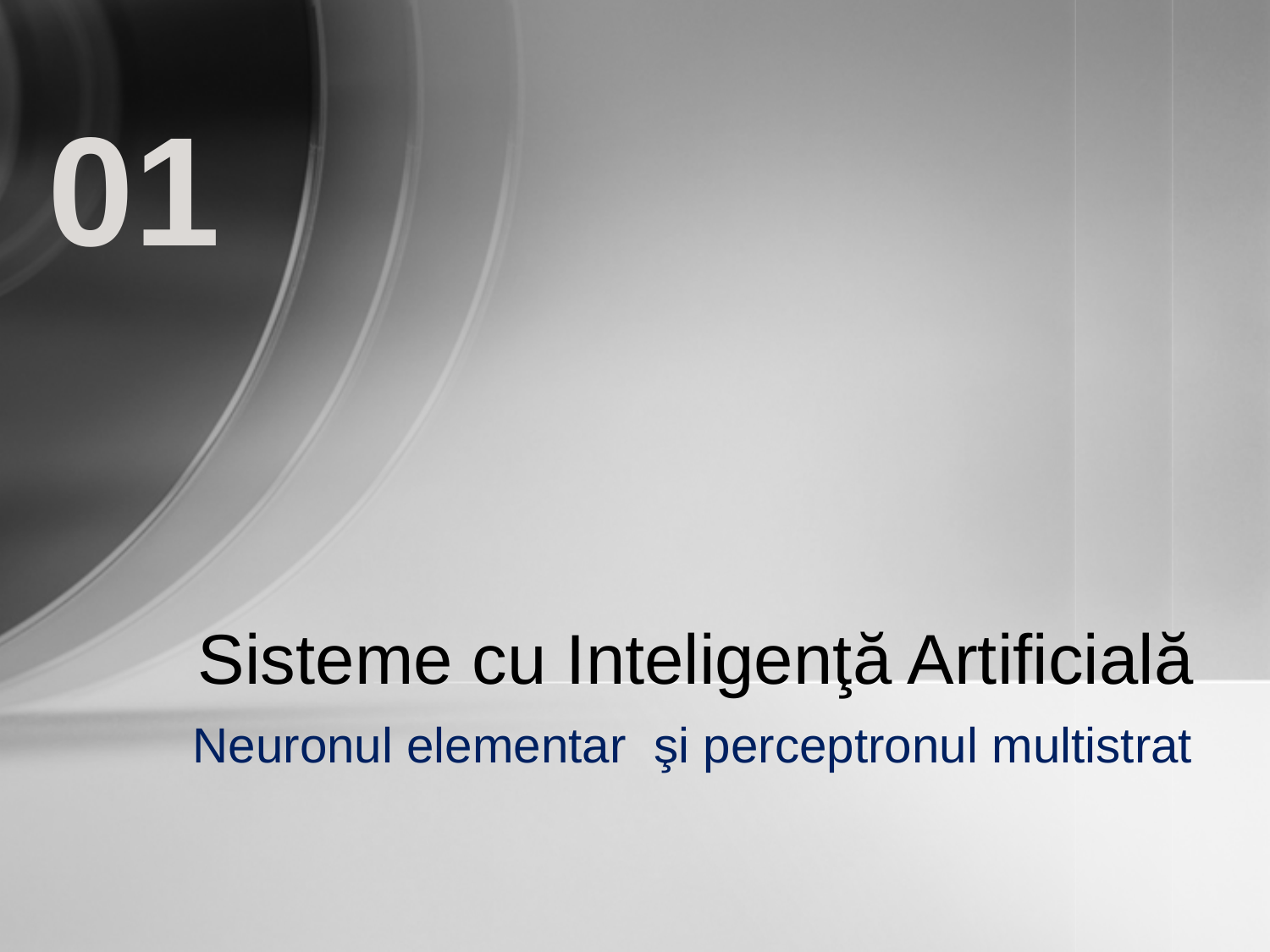

01
# Sisteme cu Inteligenţă Artificială
Neuronul elementar  şi perceptronul multistrat